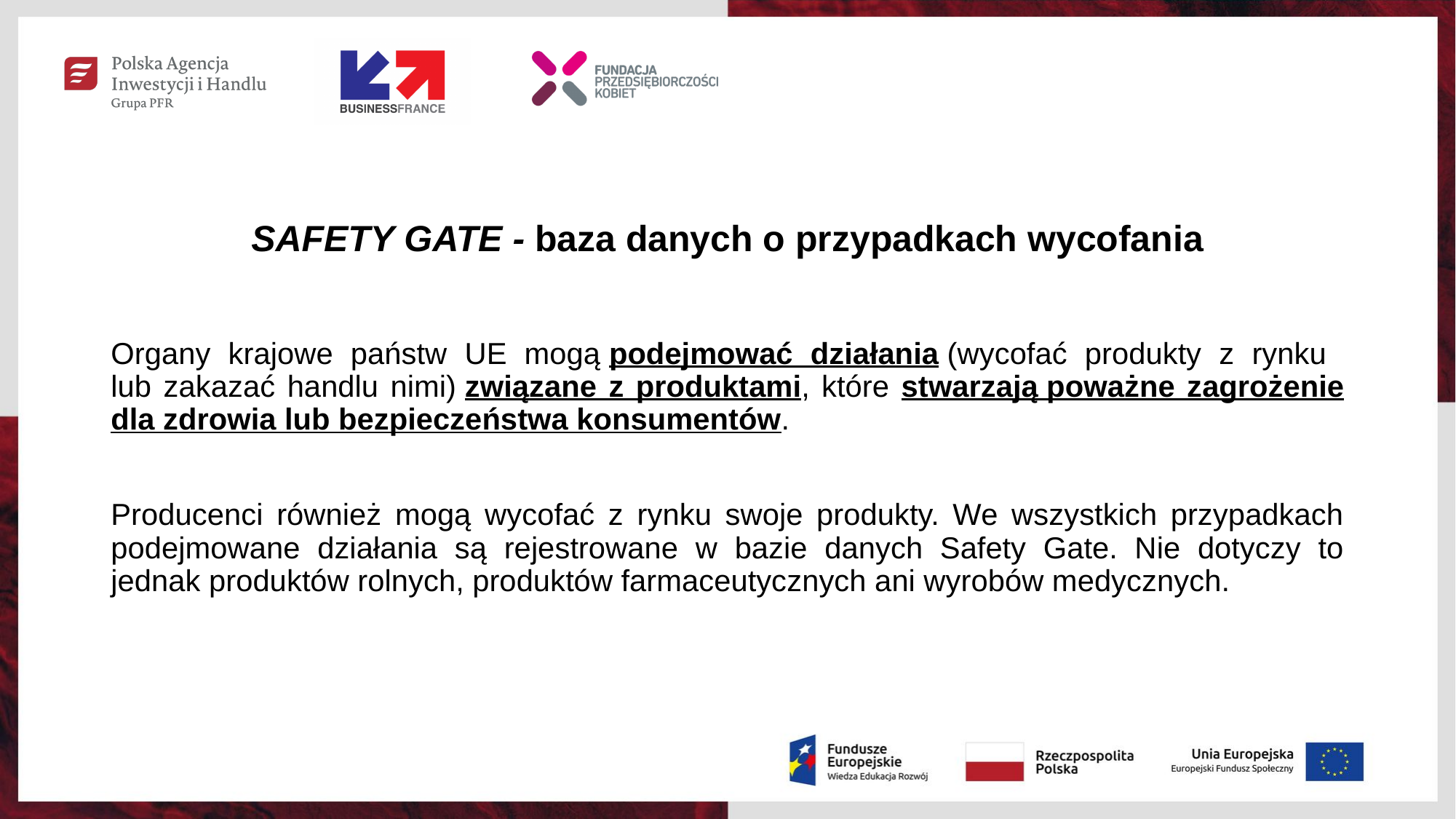

# SAFETY GATE - baza danych o przypadkach wycofania
Organy krajowe państw UE mogą podejmować działania (wycofać produkty z rynku
lub zakazać handlu nimi) związane z produktami, które stwarzają poważne zagrożenie dla zdrowia lub bezpieczeństwa konsumentów.

Producenci również mogą wycofać z rynku swoje produkty. We wszystkich przypadkach podejmowane działania są rejestrowane w bazie danych Safety Gate. Nie dotyczy to jednak produktów rolnych, produktów farmaceutycznych ani wyrobów medycznych.